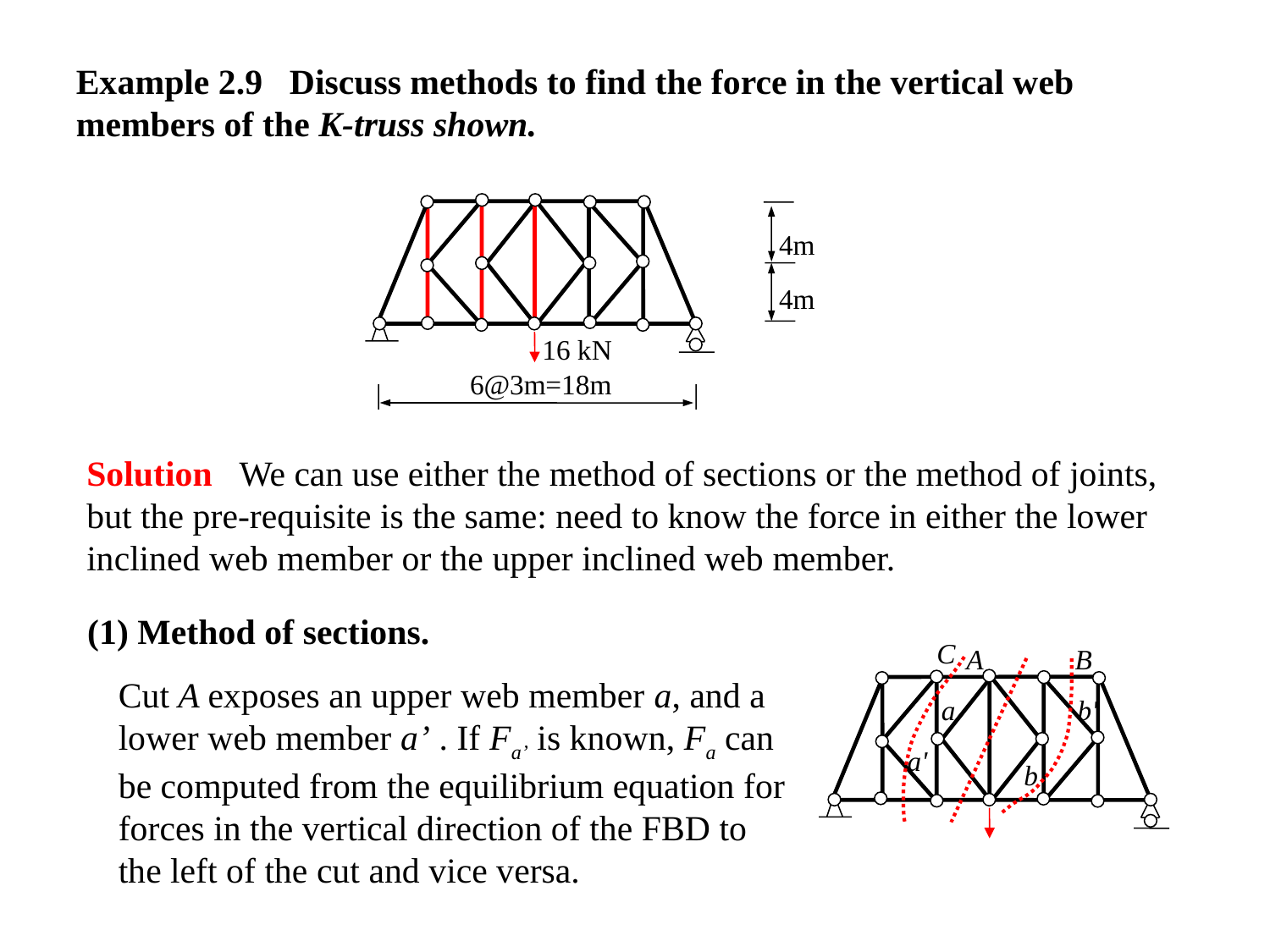

Example 2.9   Discuss methods to find the force in the vertical web members of the K-truss shown.

4m

4m

16 kN

6@3m=18m

Solution   We can use either the method of sections or the method of joints, but the pre-requisite is the same: need to know the force in either the lower inclined web member or the upper inclined web member.
(1) Method of sections.
C
A
B

Cut A exposes an upper web member a, and a lower web member a’ . If Fa’ is known, Fa can be computed from the equilibrium equation for forces in the vertical direction of the FBD to the left of the cut and vice versa.

a
b'

a'

b